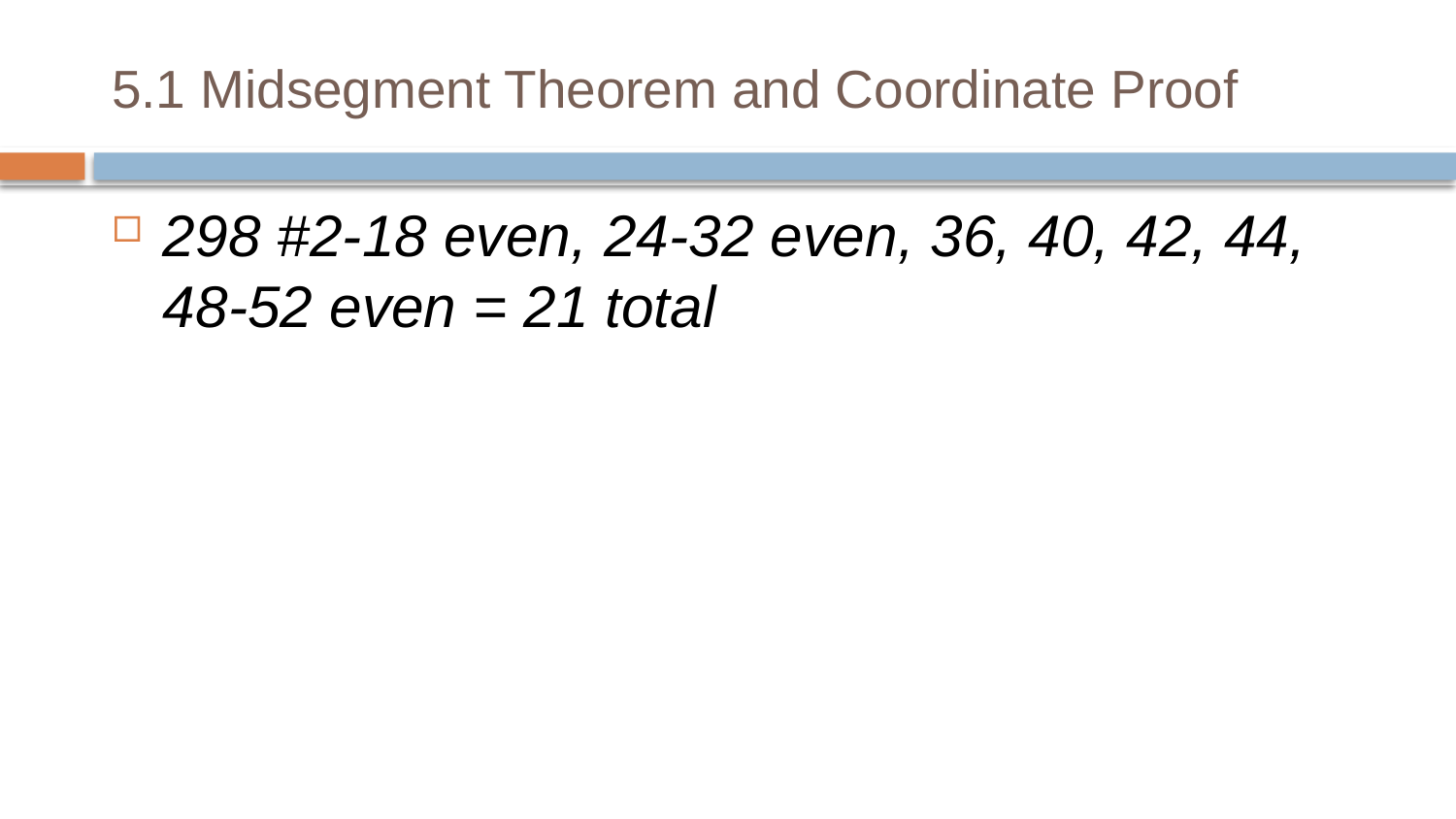

# 5.1 Midsegment Theorem and Coordinate Proof
298 #2-18 even, 24-32 even, 36, 40, 42, 44, 48-52 even = 21 total